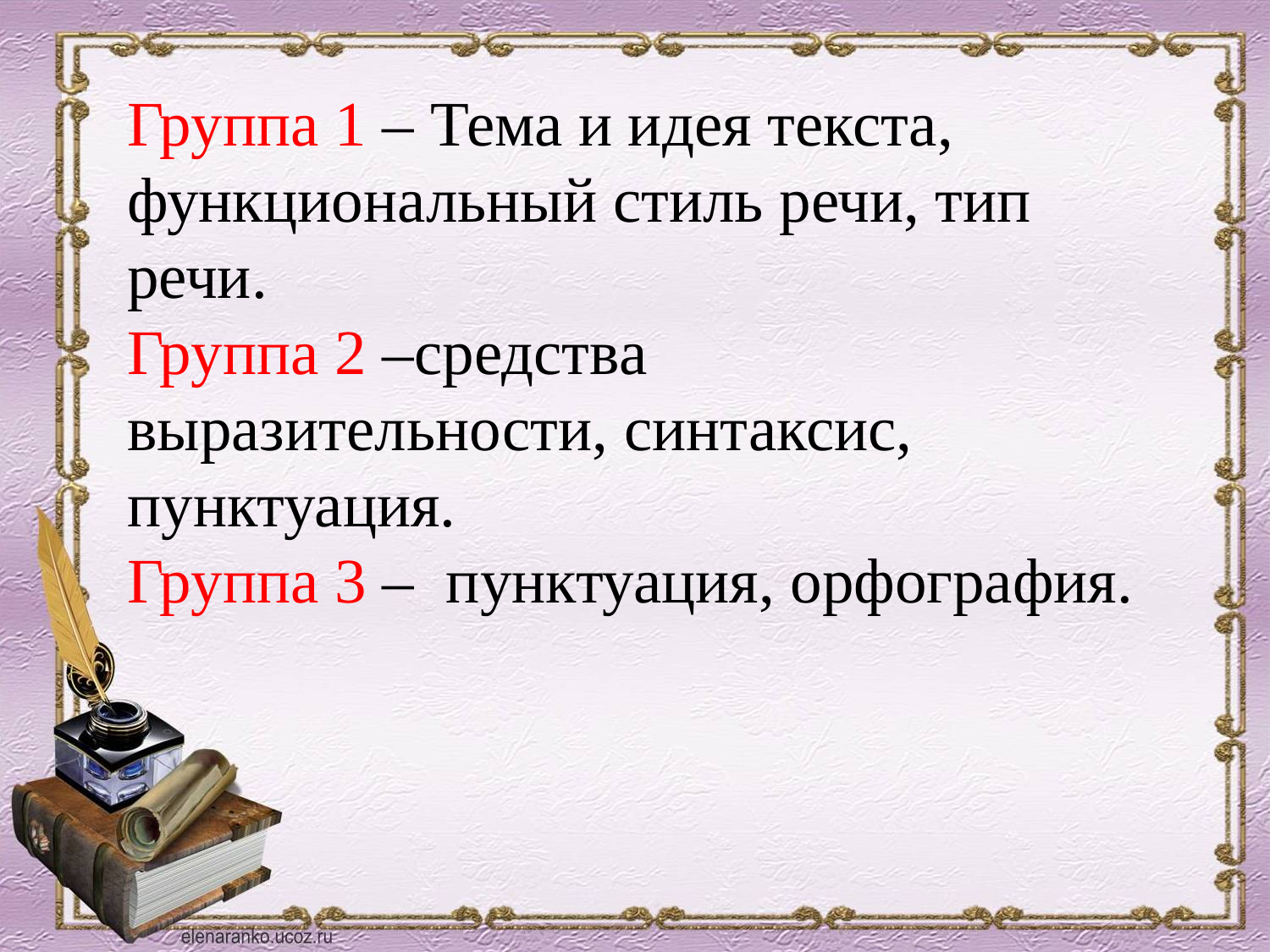

Группа 1 – Тема и идея текста, функциональный стиль речи, тип речи.
Группа 2 –средства выразительности, синтаксис, пунктуация.
Группа 3 –  пунктуация, орфография.
#